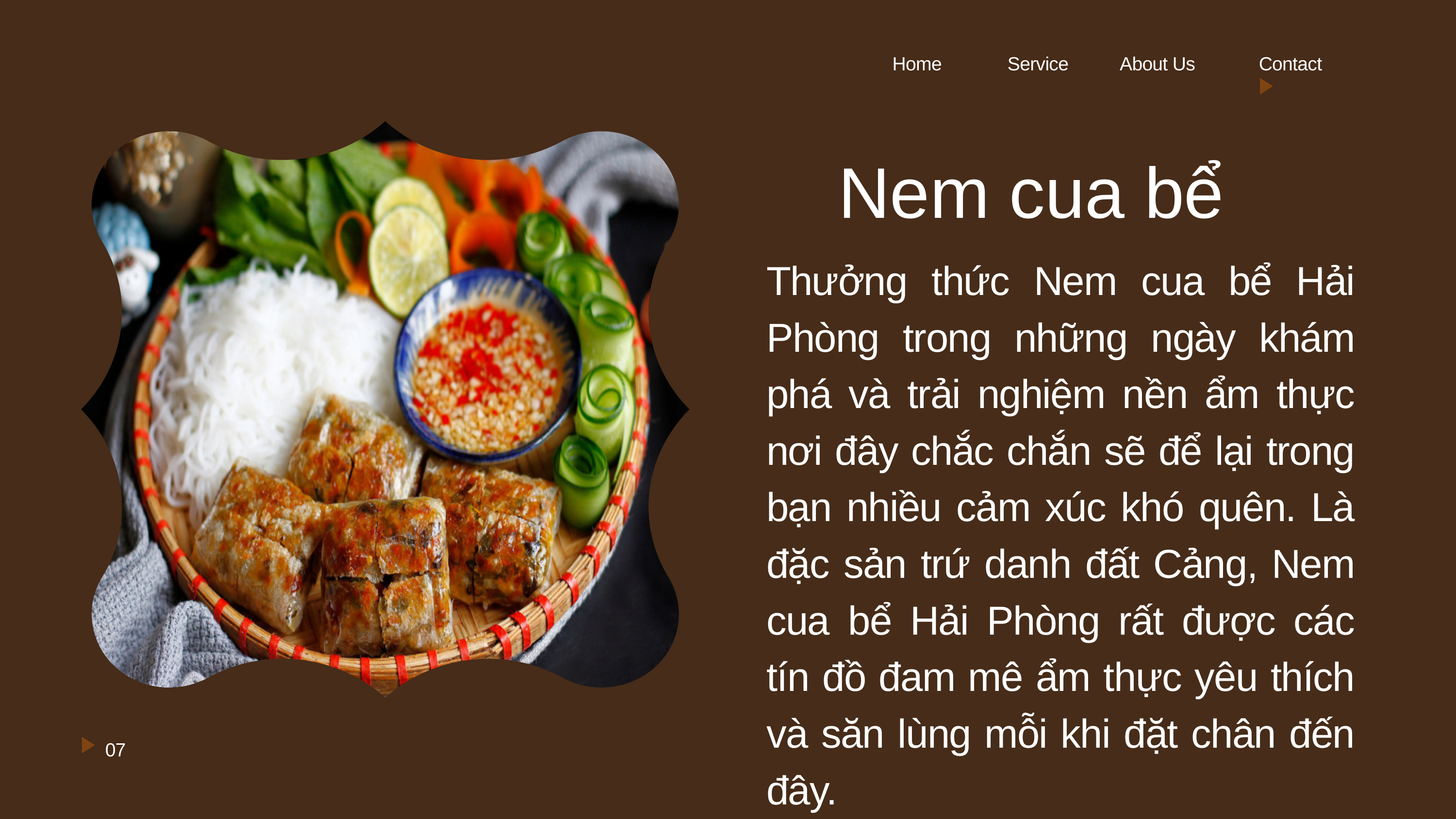

Home
About Us
Service
Contact

Nem cua bể
Thưởng thức Nem cua bể Hải Phòng trong những ngày khám phá và trải nghiệm nền ẩm thực nơi đây chắc chắn sẽ để lại trong bạn nhiều cảm xúc khó quên. Là đặc sản trứ danh đất Cảng, Nem cua bể Hải Phòng rất được các tín đồ đam mê ẩm thực yêu thích và săn lùng mỗi khi đặt chân đến đây.
07